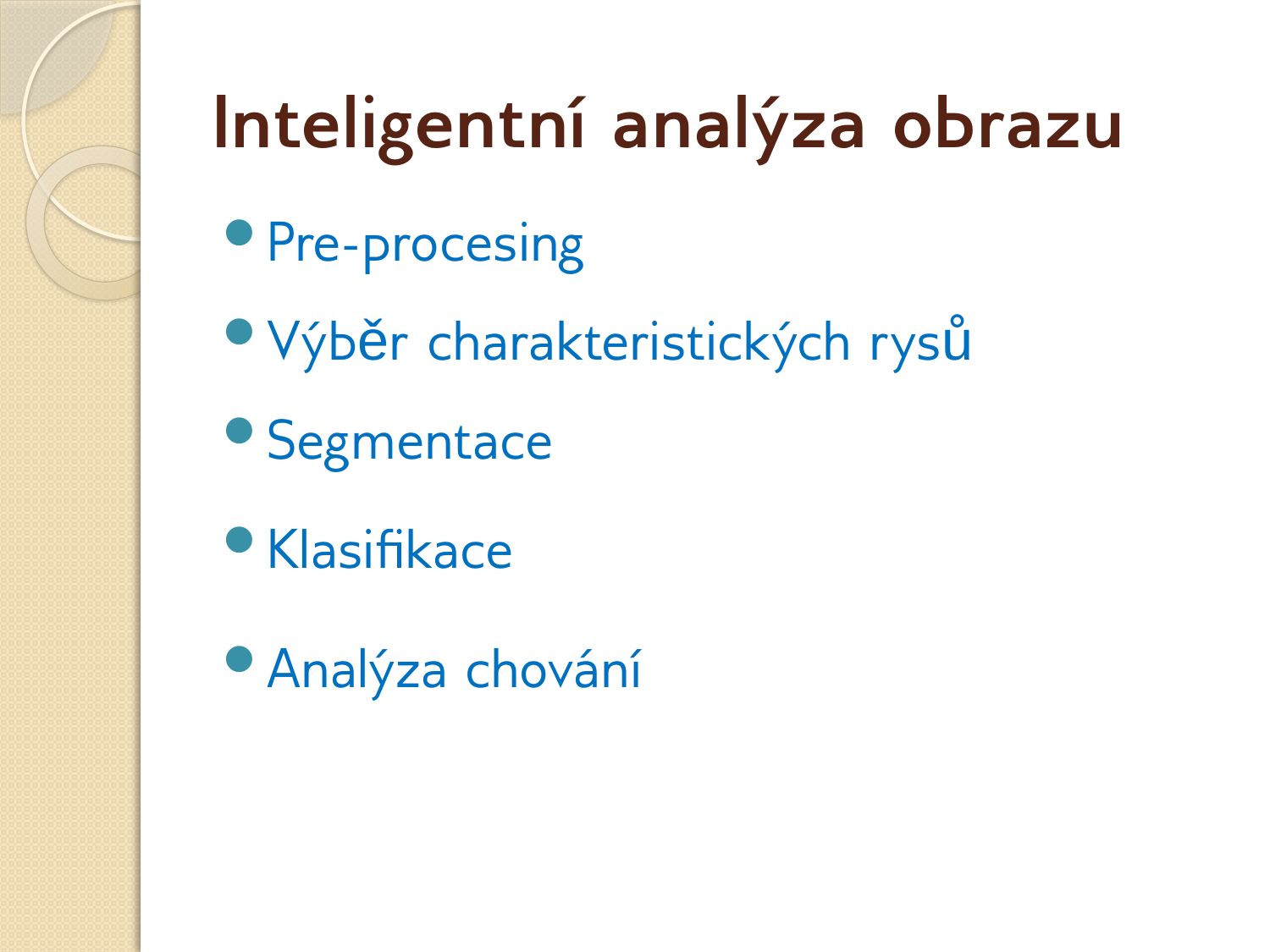

# Inteligentní analýza obrazu
Pre-procesing
Výběr charakteristických rysů
Segmentace
Klasifikace
Analýza chování